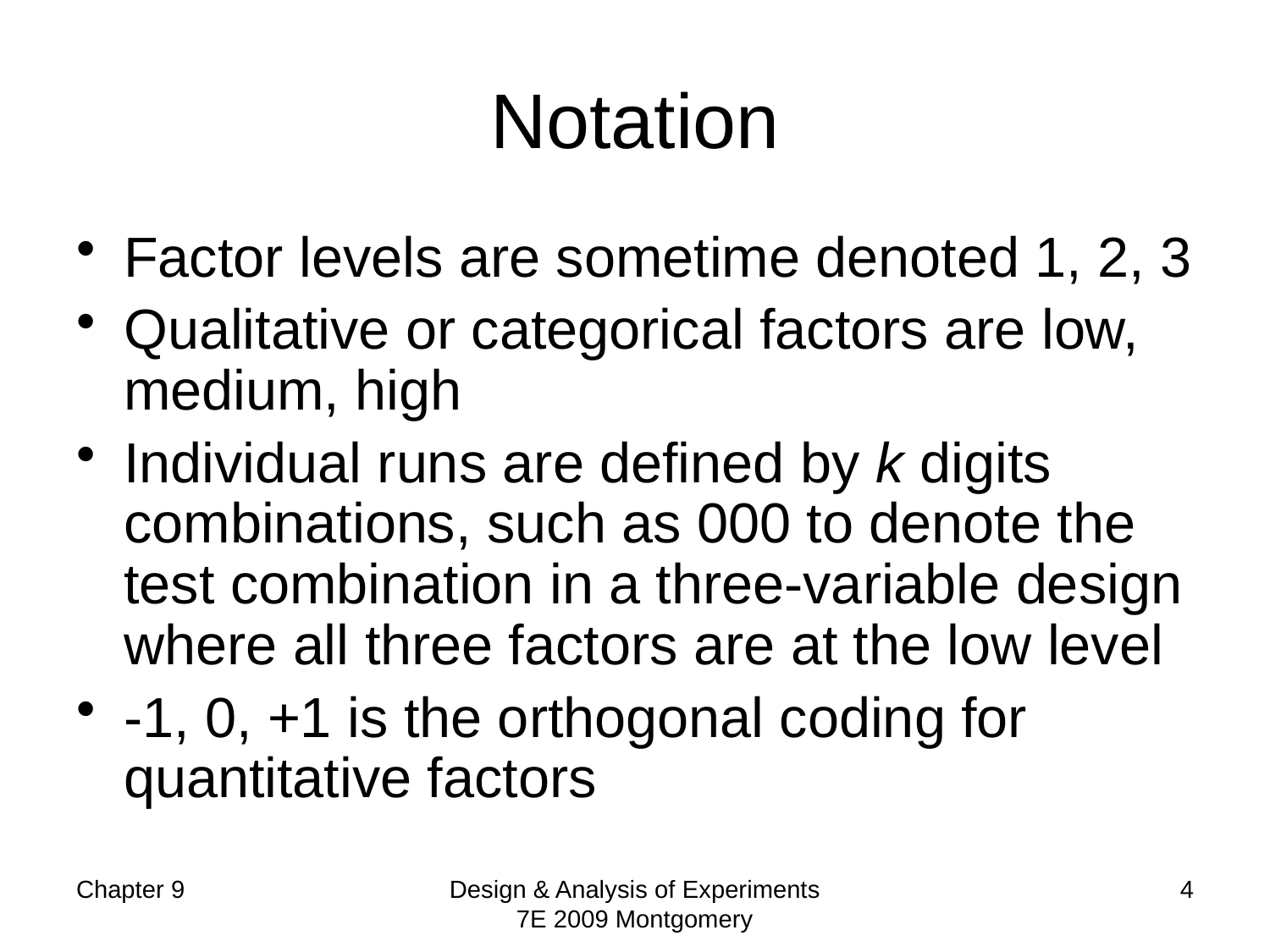

# Notation
Factor levels are sometime denoted 1, 2, 3
Qualitative or categorical factors are low, medium, high
Individual runs are defined by k digits combinations, such as 000 to denote the test combination in a three-variable design where all three factors are at the low level
-1, 0, +1 is the orthogonal coding for quantitative factors
Chapter 9
Design & Analysis of Experiments 7E 2009 Montgomery
4